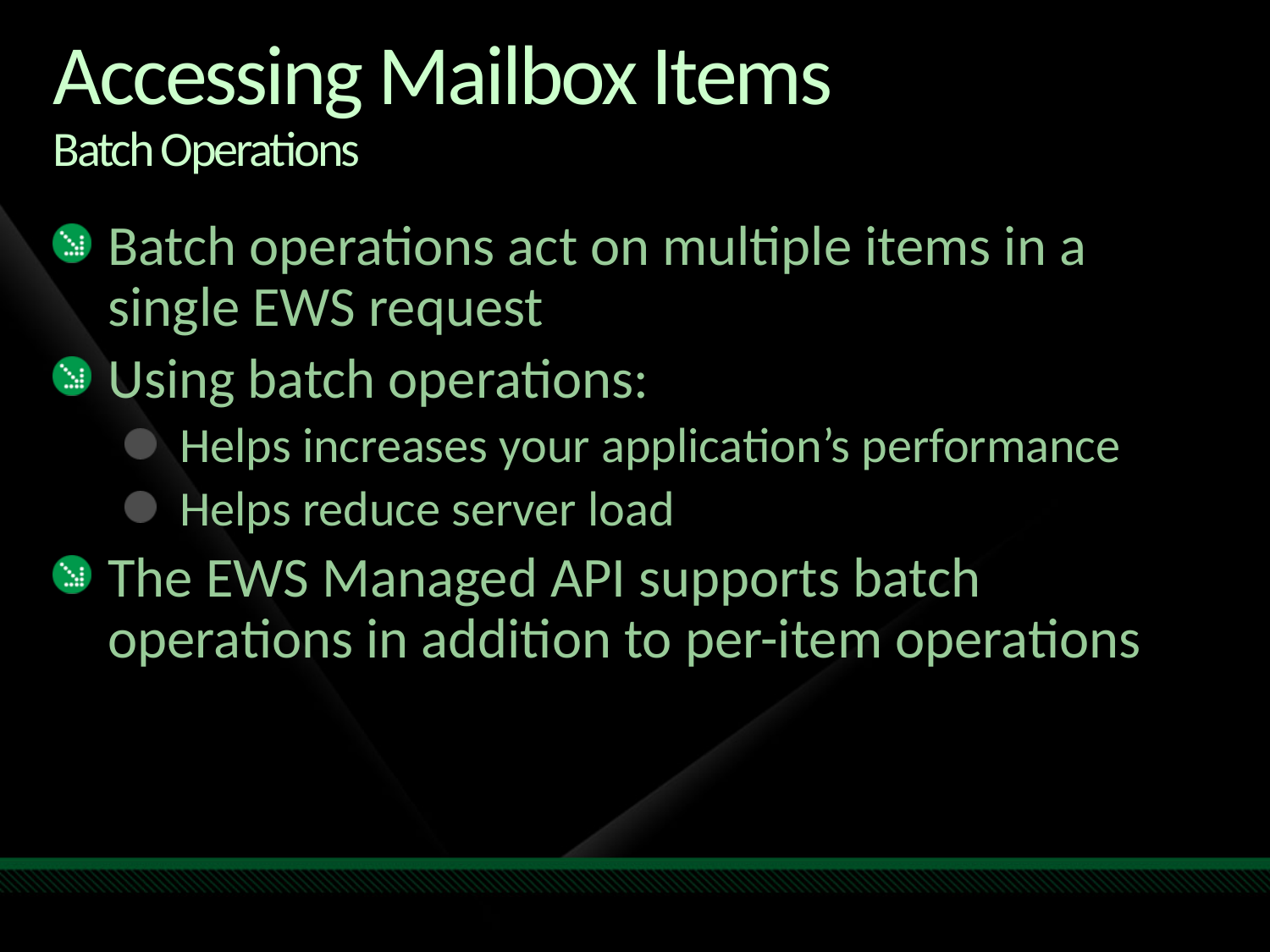

# Accessing Mailbox Items Batch Operations
Batch operations act on multiple items in a single EWS request
Using batch operations:
Helps increases your application’s performance
Helps reduce server load
The EWS Managed API supports batch operations in addition to per-item operations